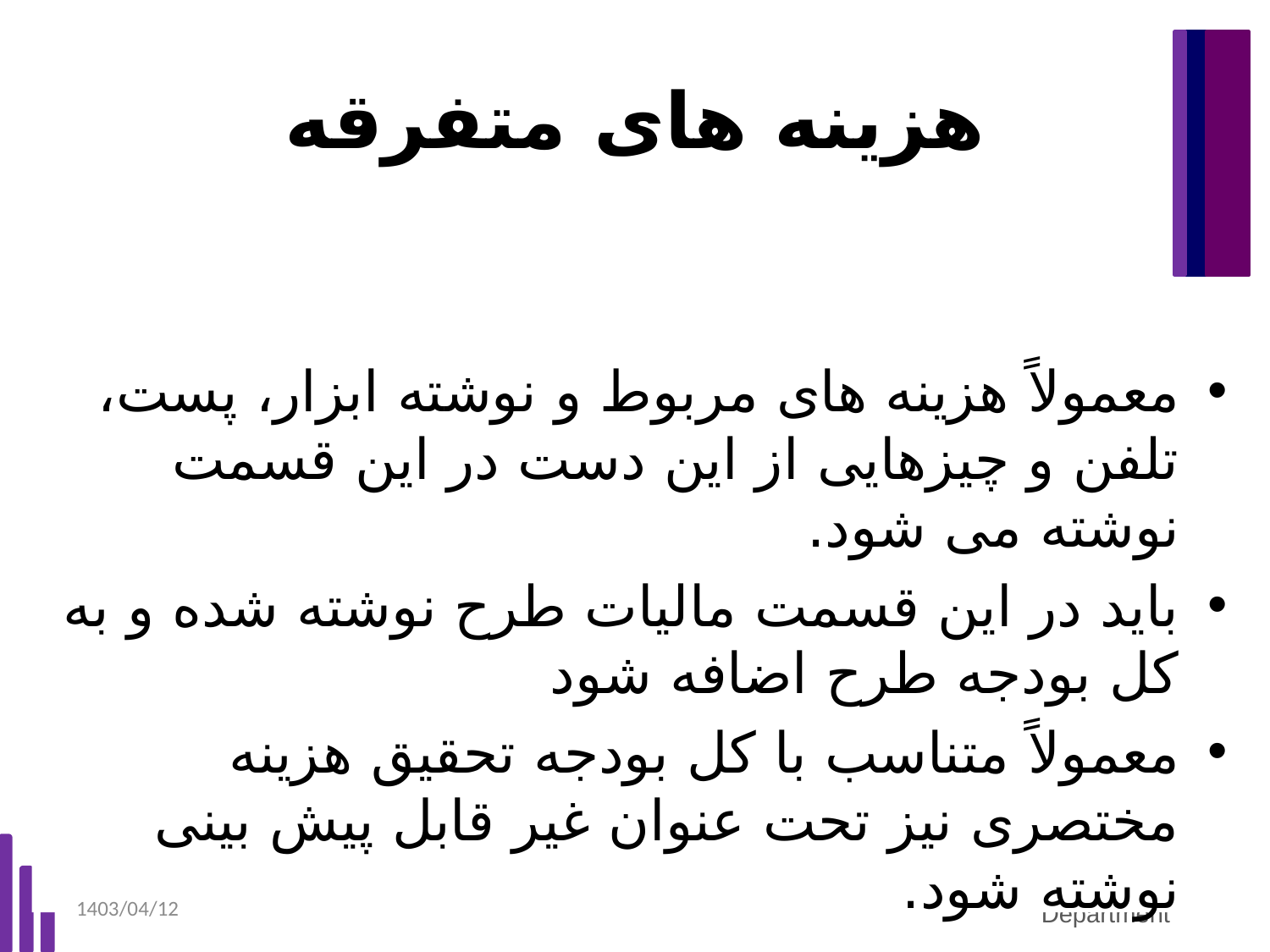

# هزینه های متفرقه
معمولاً هزینه های مربوط و نوشته ابزار، پست، تلفن و چیزهایی از این دست در این قسمت نوشته می شود.
باید در این قسمت مالیات طرح نوشته شده و به کل بودجه طرح اضافه شود
معمولاً متناسب با کل بودجه تحقیق هزینه مختصری نیز تحت عنوان غیر قابل پیش بینی نوشته شود.
1403/04/12